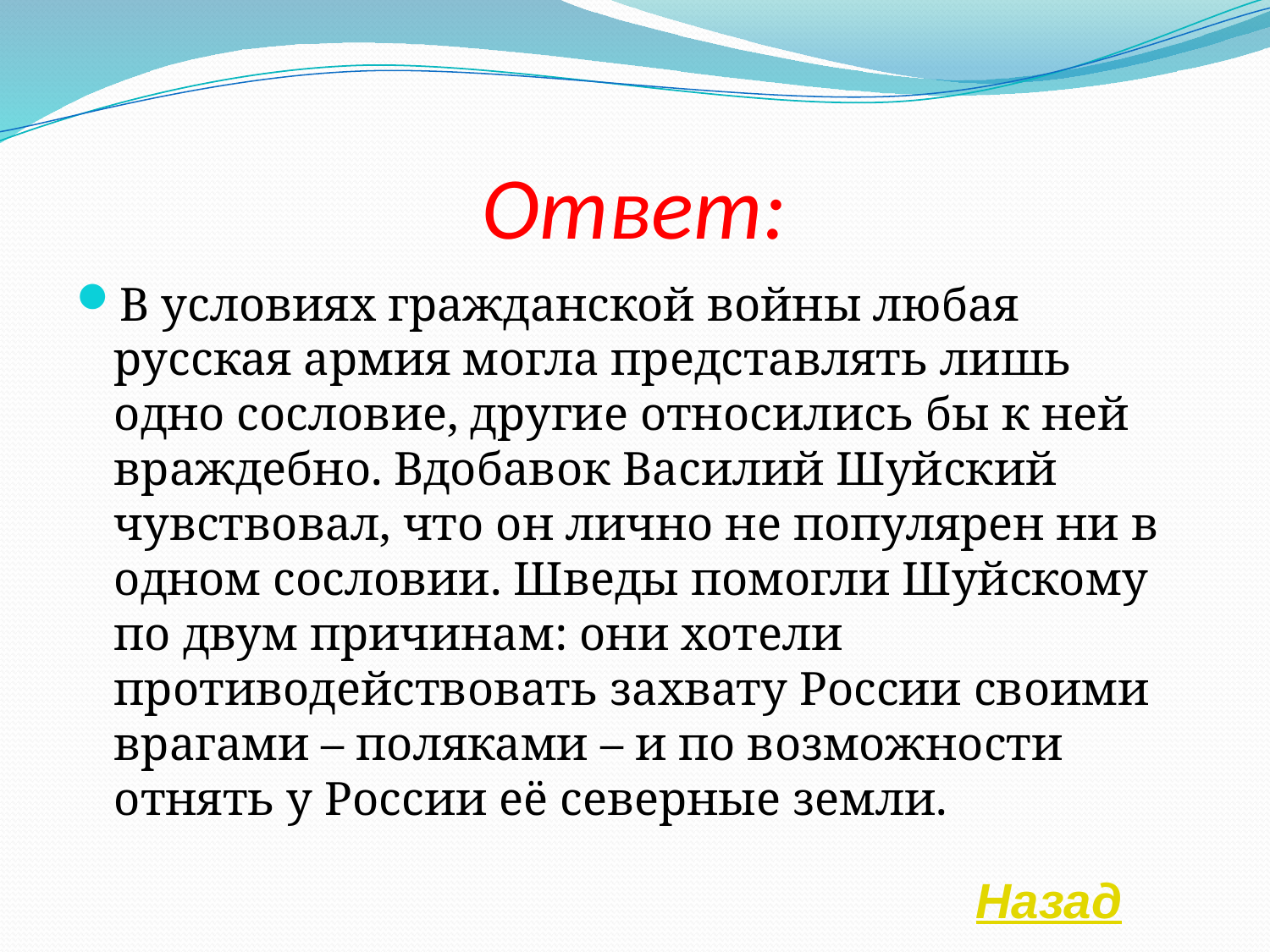

# Ответ:
В условиях гражданской войны любая русская армия могла представлять лишь одно сословие, другие относились бы к ней враждебно. Вдобавок Василий Шуйский чувствовал, что он лично не популярен ни в одном сословии. Шведы помогли Шуйскому по двум причинам: они хотели противодействовать захвату России своими врагами – поляками – и по возможности отнять у России её северные земли.
Назад